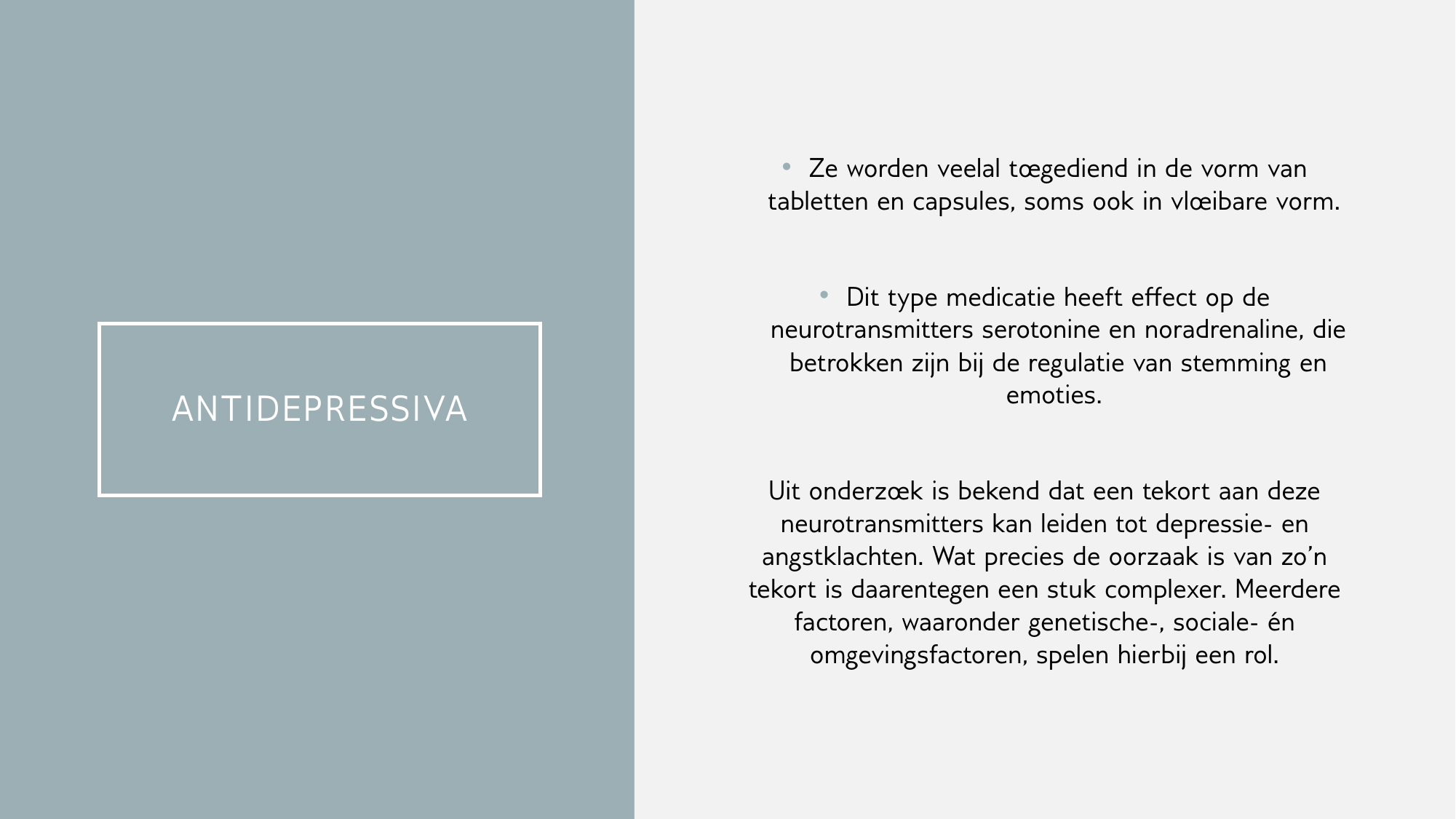

Ze worden veelal toegediend in de vorm van tabletten en capsules, soms ook in vloeibare vorm.

Dit type medicatie heeft effect op de neurotransmitters serotonine en noradrenaline, die betrokken zijn bij de regulatie van stemming en emoties.

Uit onderzoek is bekend dat een tekort aan deze neurotransmitters kan leiden tot depressie- en angstklachten. Wat precies de oorzaak is van zo’n tekort is daarentegen een stuk complexer. Meerdere factoren, waaronder genetische-, sociale- én omgevingsfactoren, spelen hierbij een rol.
# antidepressiva